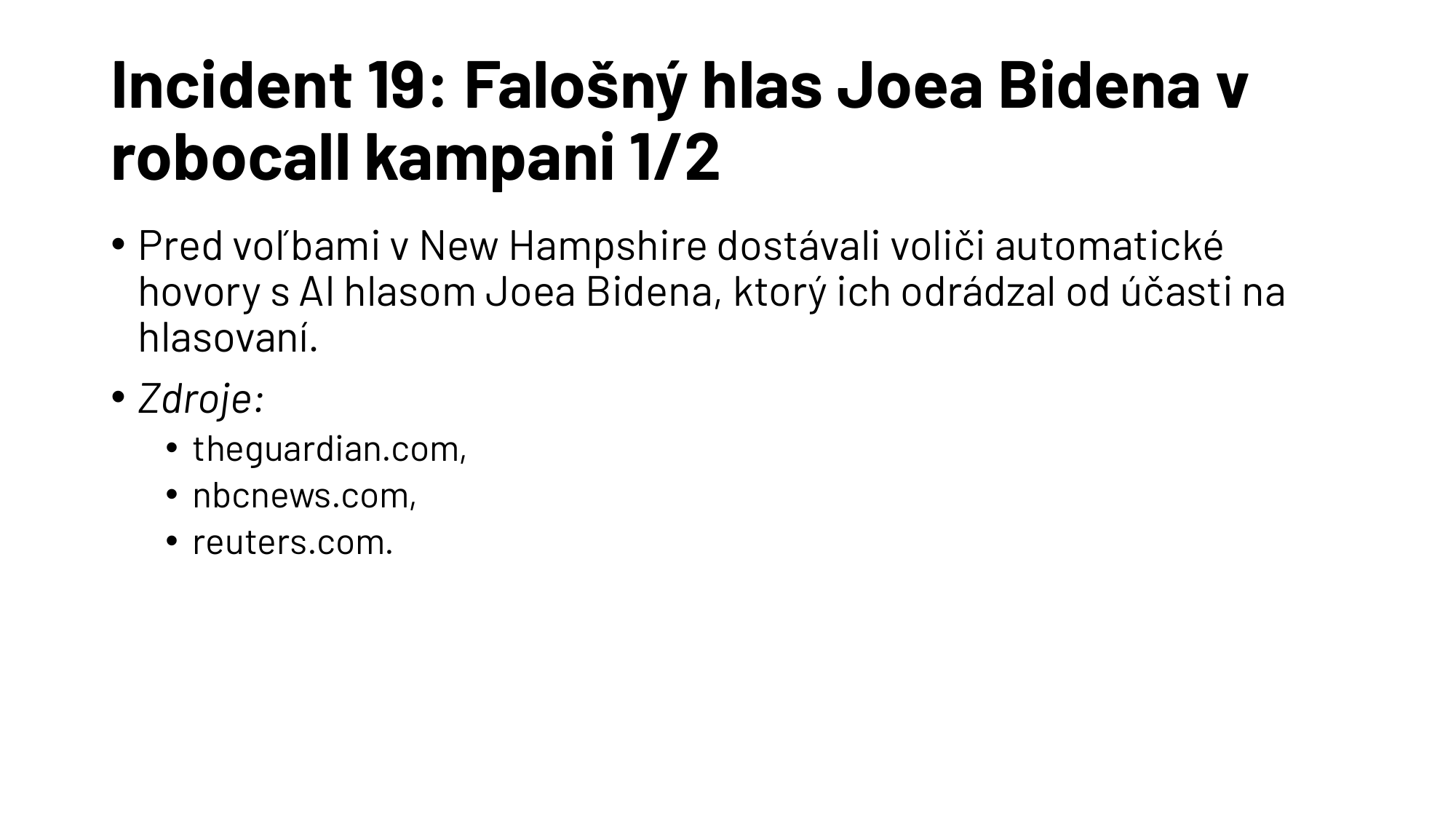

# Incident 19: Falošný hlas Joea Bidena v robocall kampani 1/2
Pred voľbami v New Hampshire dostávali voliči automatické hovory s AI hlasom Joea Bidena, ktorý ich odrádzal od účasti na hlasovaní.
Zdroje:
theguardian.com,
nbcnews.com,
reuters.com.